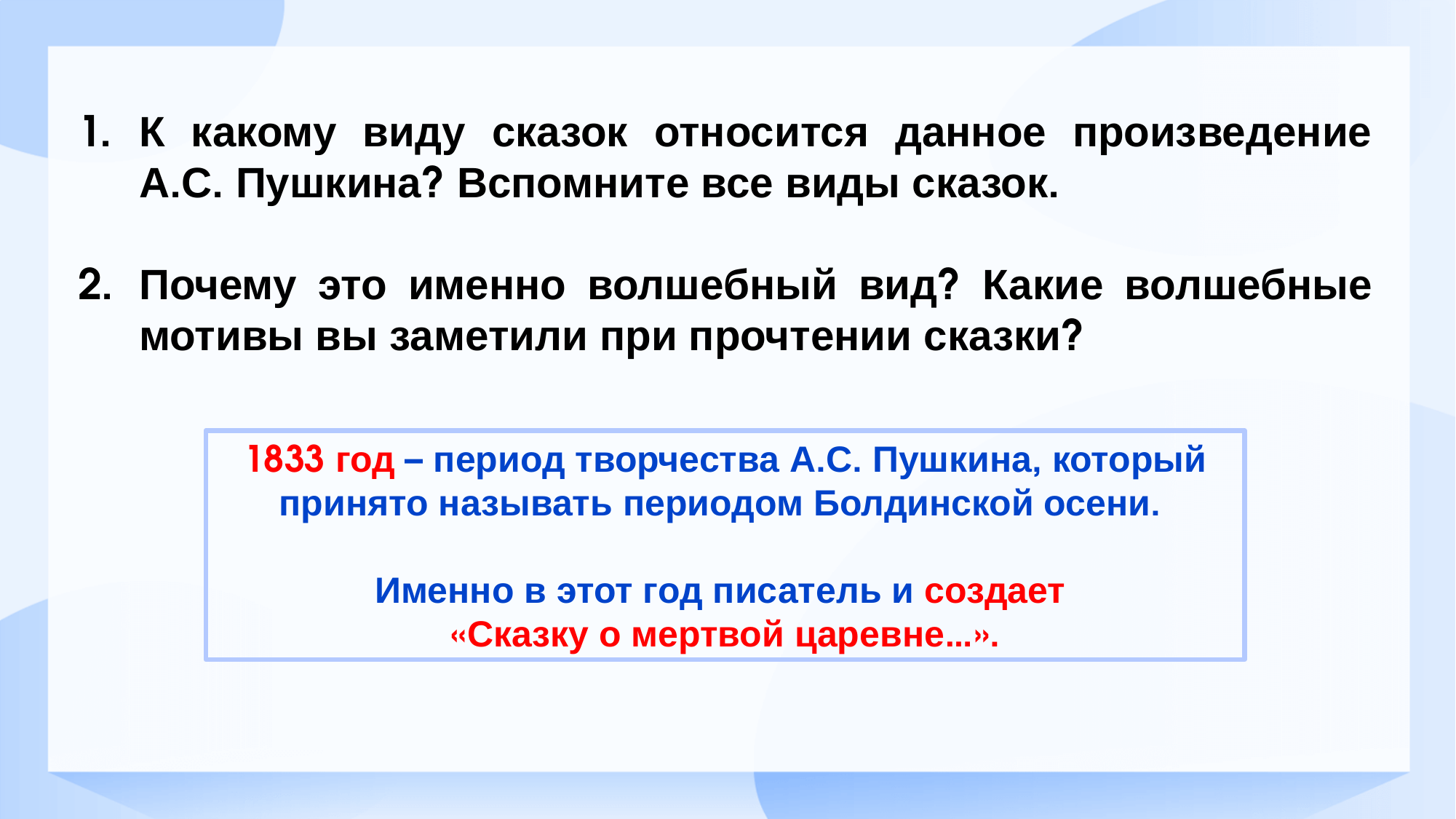

К какому виду сказок относится данное произведение А.С. Пушкина? Вспомните все виды сказок.

Почему это именно волшебный вид? Какие волшебные мотивы вы заметили при прочтении сказки?

1833 год – период творчества А.С. Пушкина, который принято называть периодом Болдинской осени.

Именно в этот год писатель и создает
«Сказку о мертвой царевне…».